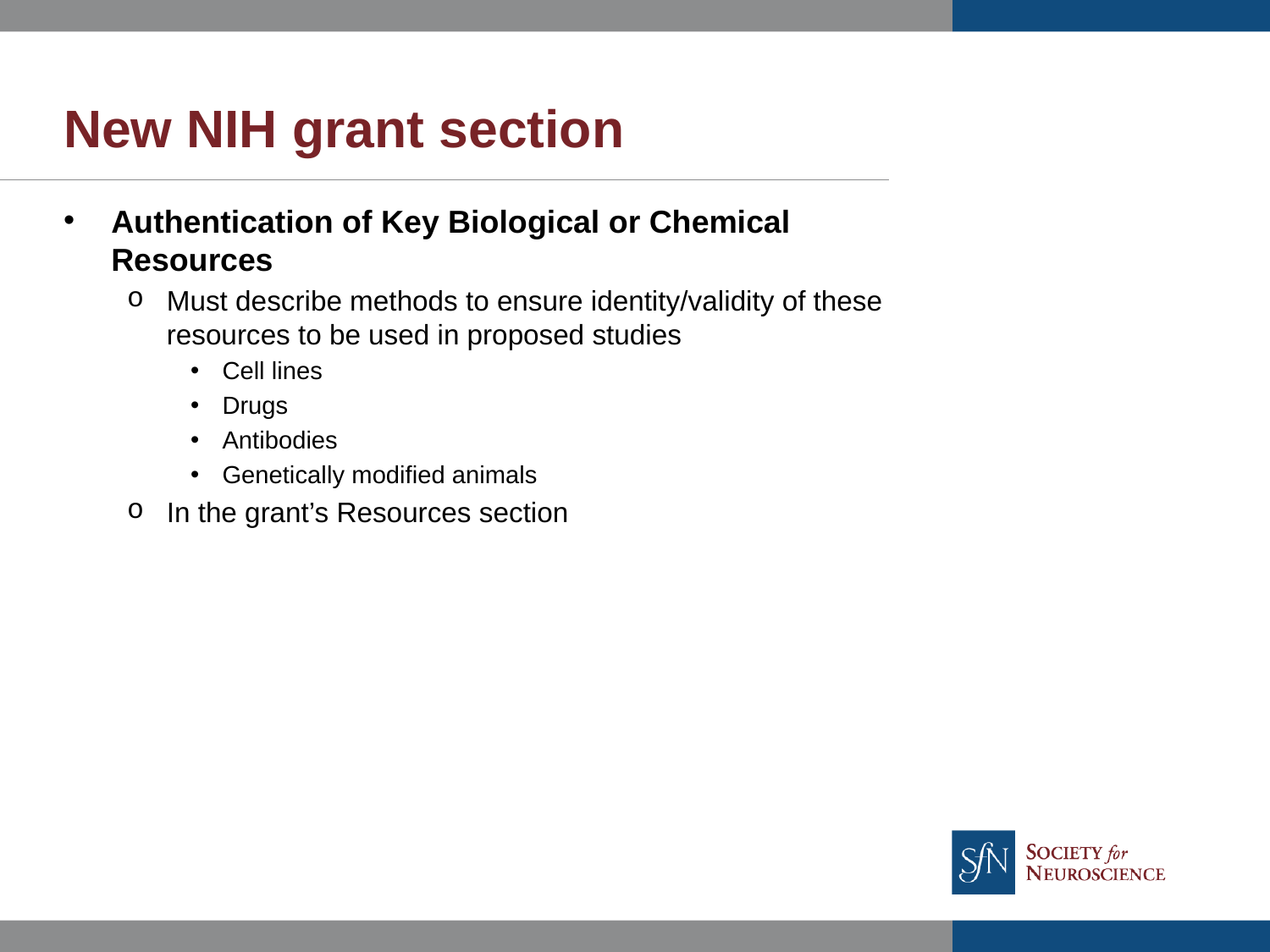

# New NIH grant section
Authentication of Key Biological or Chemical Resources
Must describe methods to ensure identity/validity of these resources to be used in proposed studies
Cell lines
Drugs
Antibodies
Genetically modified animals
In the grant’s Resources section